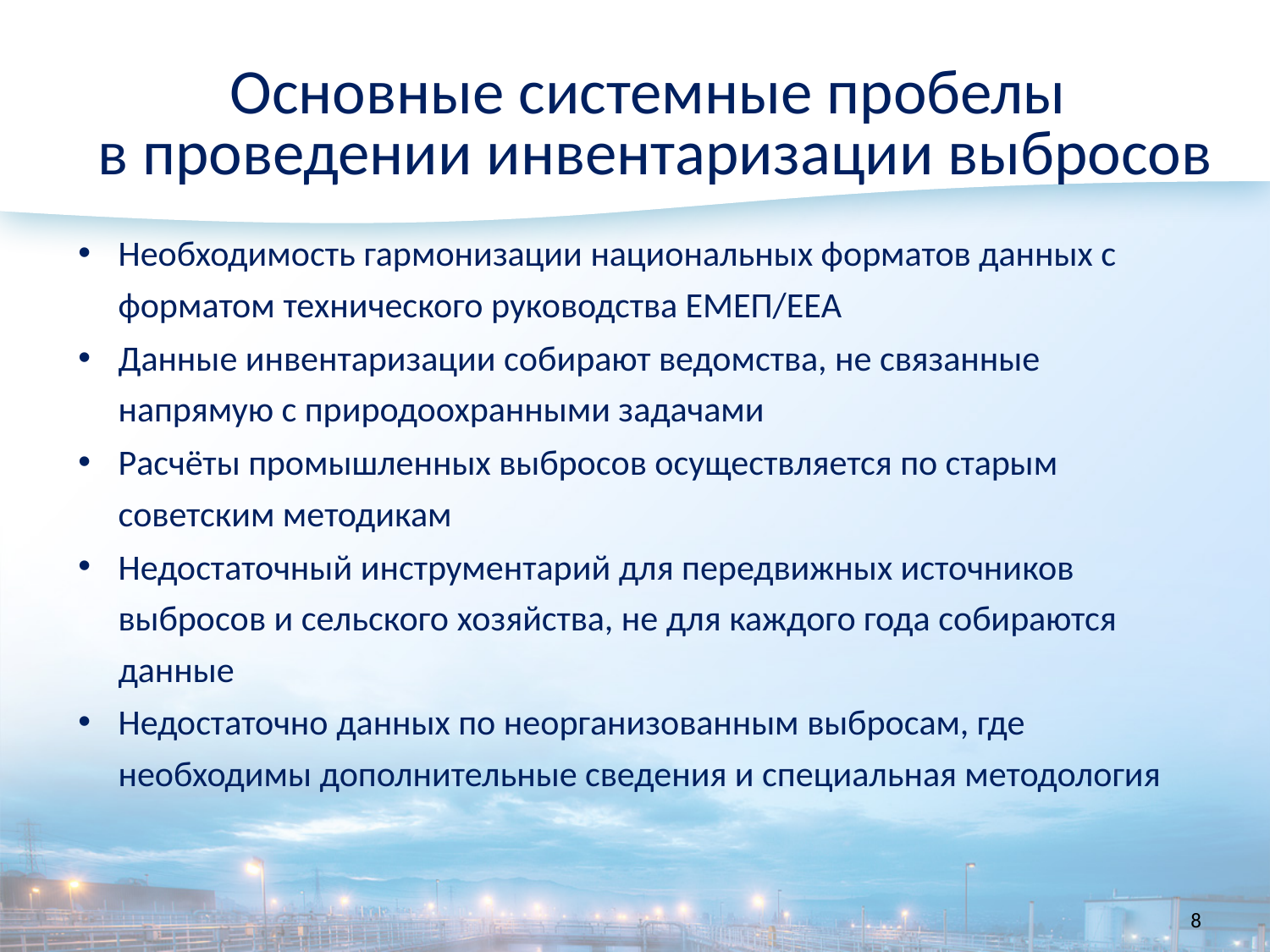

# Основные системные пробелы в проведении инвентаризации выбросов
Необходимость гармонизации национальных форматов данных с форматом технического руководства ЕМЕП/ЕЕА
Данные инвентаризации собирают ведомства, не связанные напрямую с природоохранными задачами
Расчёты промышленных выбросов осуществляется по старым советским методикам
Недостаточный инструментарий для передвижных источников выбросов и сельского хозяйства, не для каждого года собираются данные
Недостаточно данных по неорганизованным выбросам, где необходимы дополнительные сведения и специальная методология
8